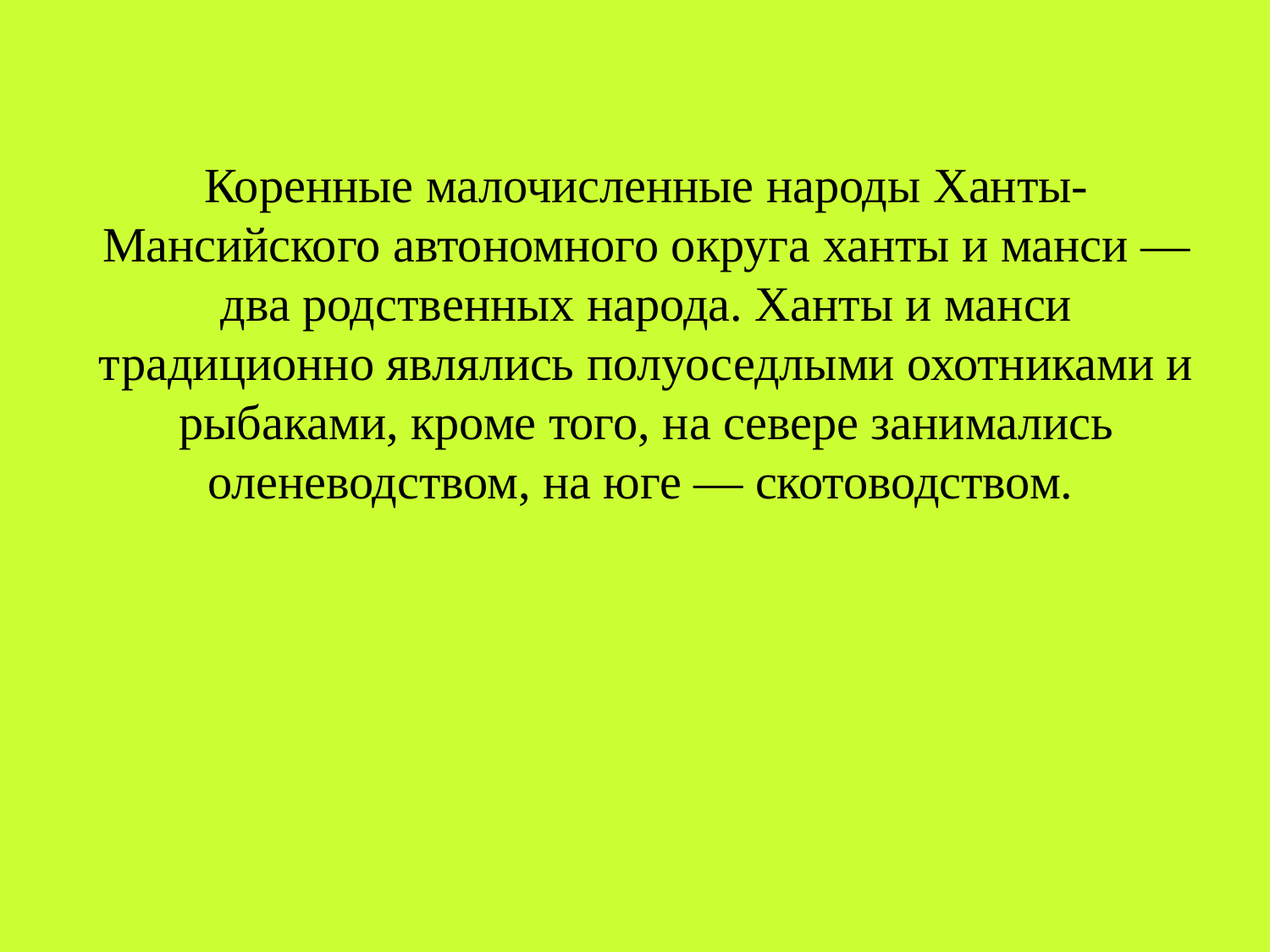

# Коренные малочисленные народы Ханты-Мансийского автономного округа ханты и манси — два родственных народа. Ханты и манси традиционно являлись полуоседлыми охотниками и рыбаками, кроме того, на севере занимались оленеводством, на юге — скотоводством.